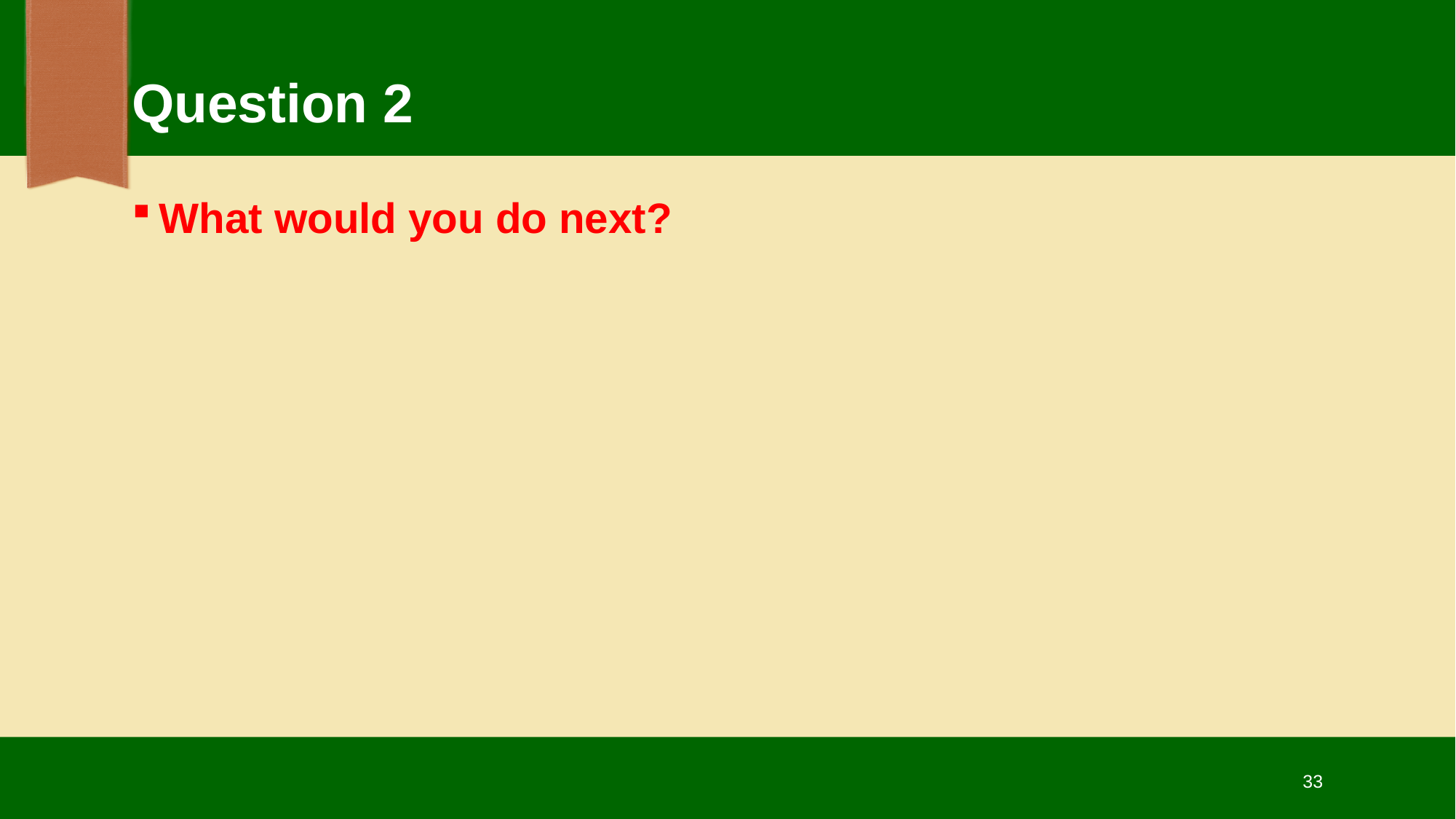

# Question 2
What would you do next?
33